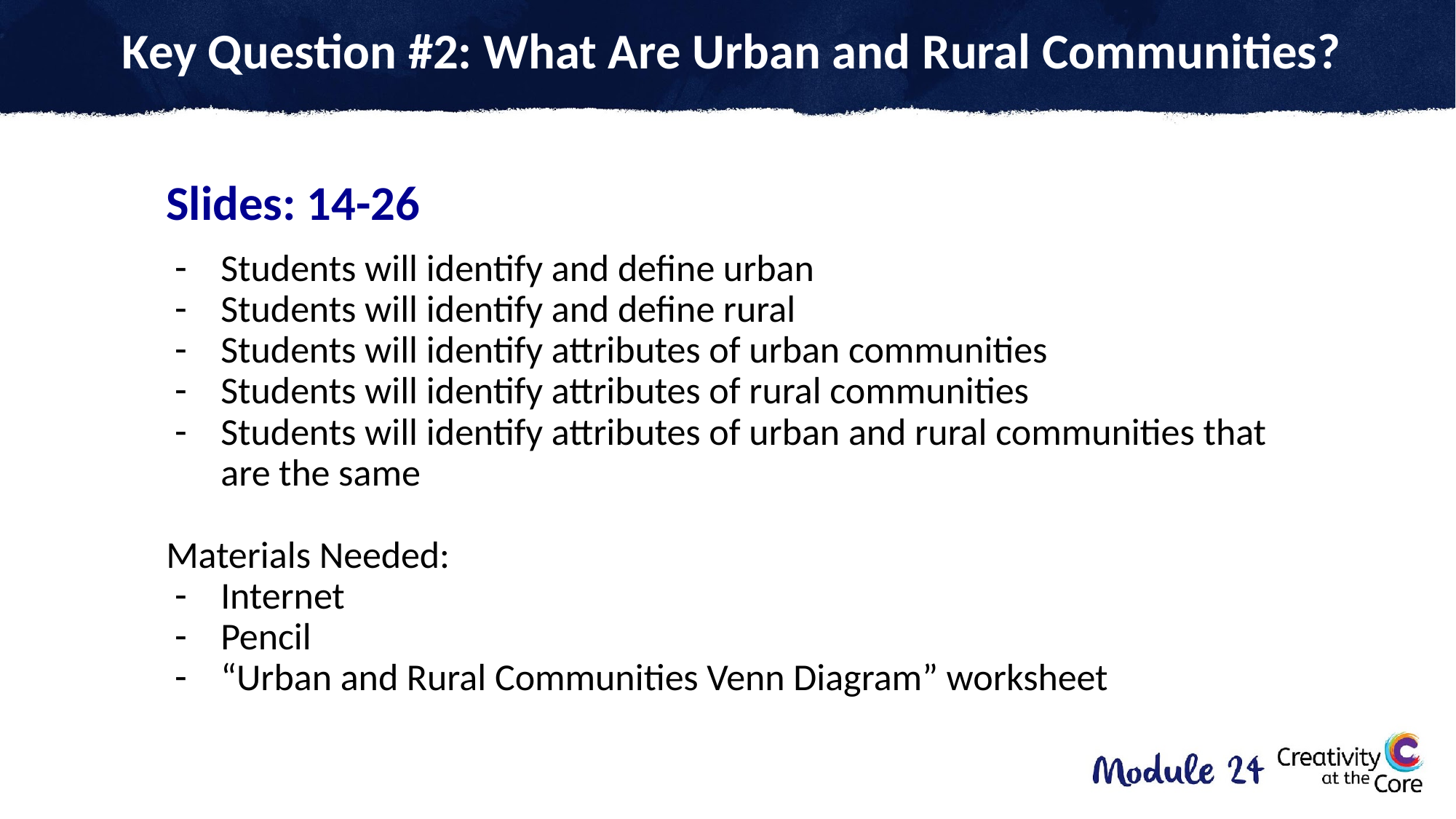

# Key Question #2: What Are Urban and Rural Communities?
Slides: 14-26
Students will identify and define urban
Students will identify and define rural
Students will identify attributes of urban communities
Students will identify attributes of rural communities
Students will identify attributes of urban and rural communities that are the same

Materials Needed:
Internet
Pencil
“Urban and Rural Communities Venn Diagram” worksheet